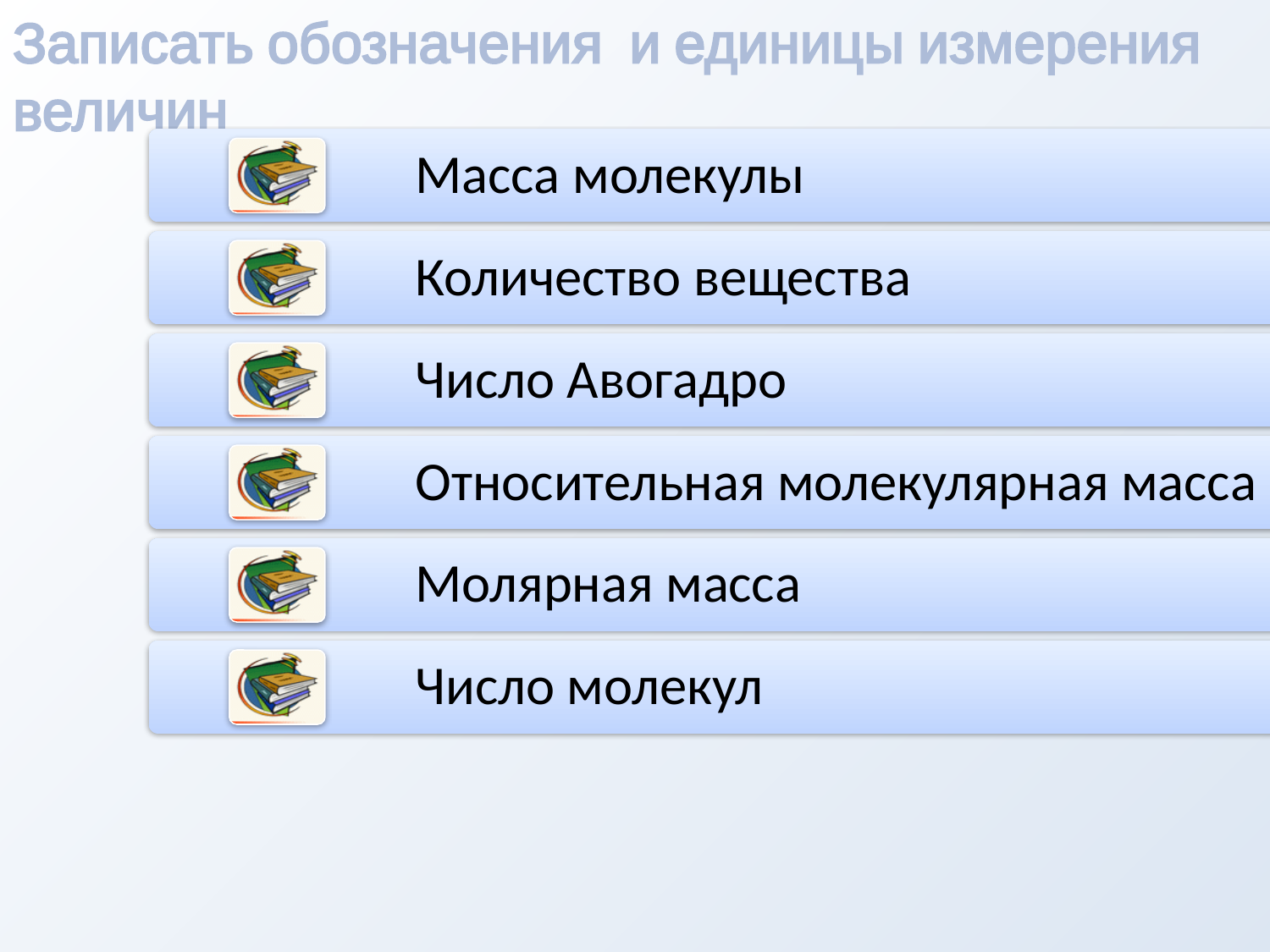

Записать обозначения  и единицы измерения величин
Масса молекулы
Количество вещества
Число Авогадро
Относительная молекулярная масса
Молярная масса
Число молекул